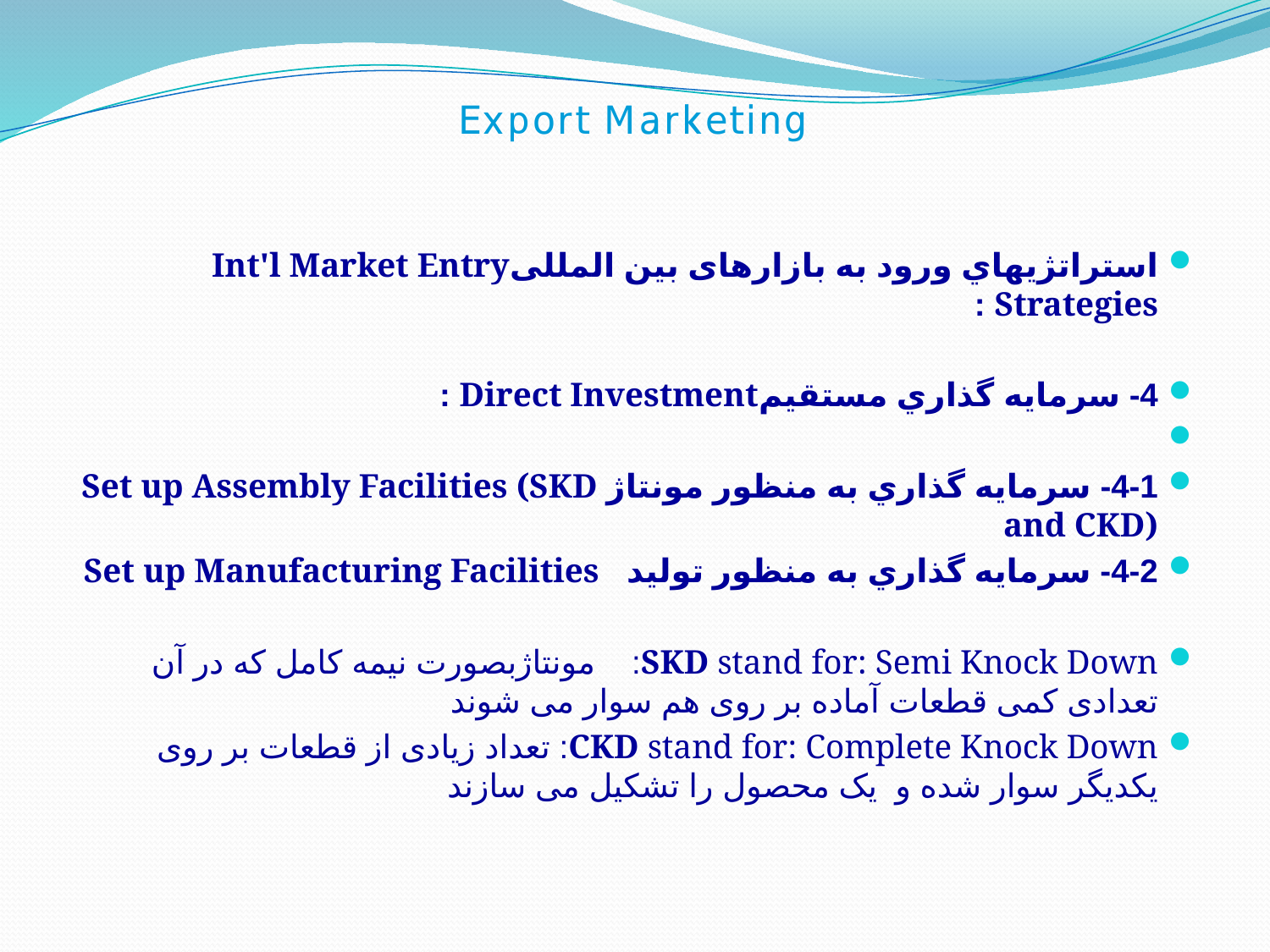

Export Marketing
استراتژيهاي ورود به بازارهای بین المللیInt'l Market Entry Strategies :

4- سرمايه گذاري مستقيمDirect Investment :

4-1- سرمايه گذاري به منظور مونتاژ Set up Assembly Facilities (SKD and CKD)
4-2- سرمايه گذاري به منظور توليد   Set up Manufacturing Facilities

SKD stand for: Semi Knock Down:    مونتاژبصورت نیمه کامل که در آن تعدادی کمی قطعات آماده بر روی هم سوار می شوند
CKD stand for: Complete Knock Down: تعداد زیادی از قطعات بر روی یکدیگر سوار شده و  یک محصول را تشکیل می سازند